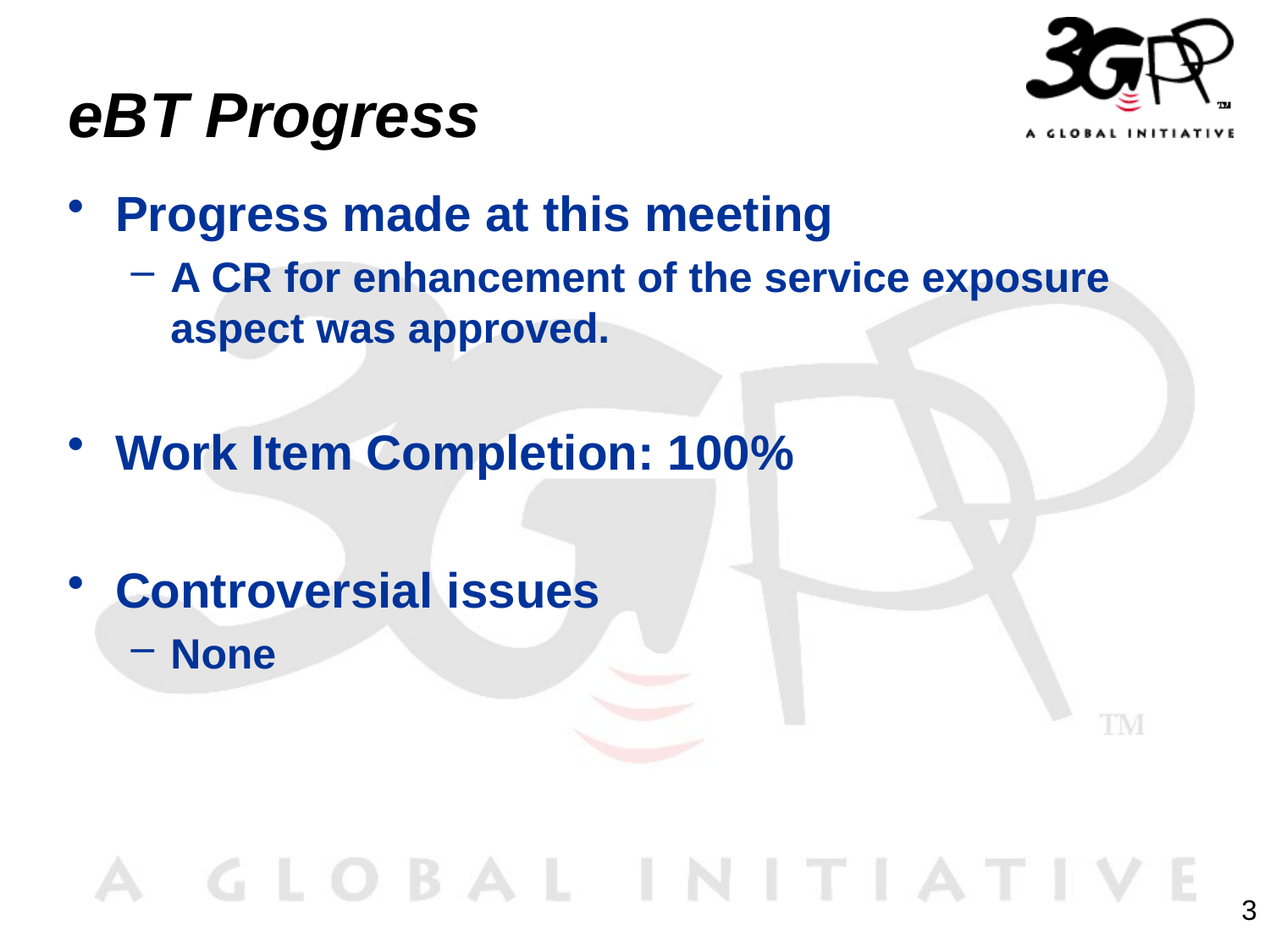

# eBT Progress
Progress made at this meeting
A CR for enhancement of the service exposure aspect was approved.

Work Item Completion: 100%

Controversial issues
None
3